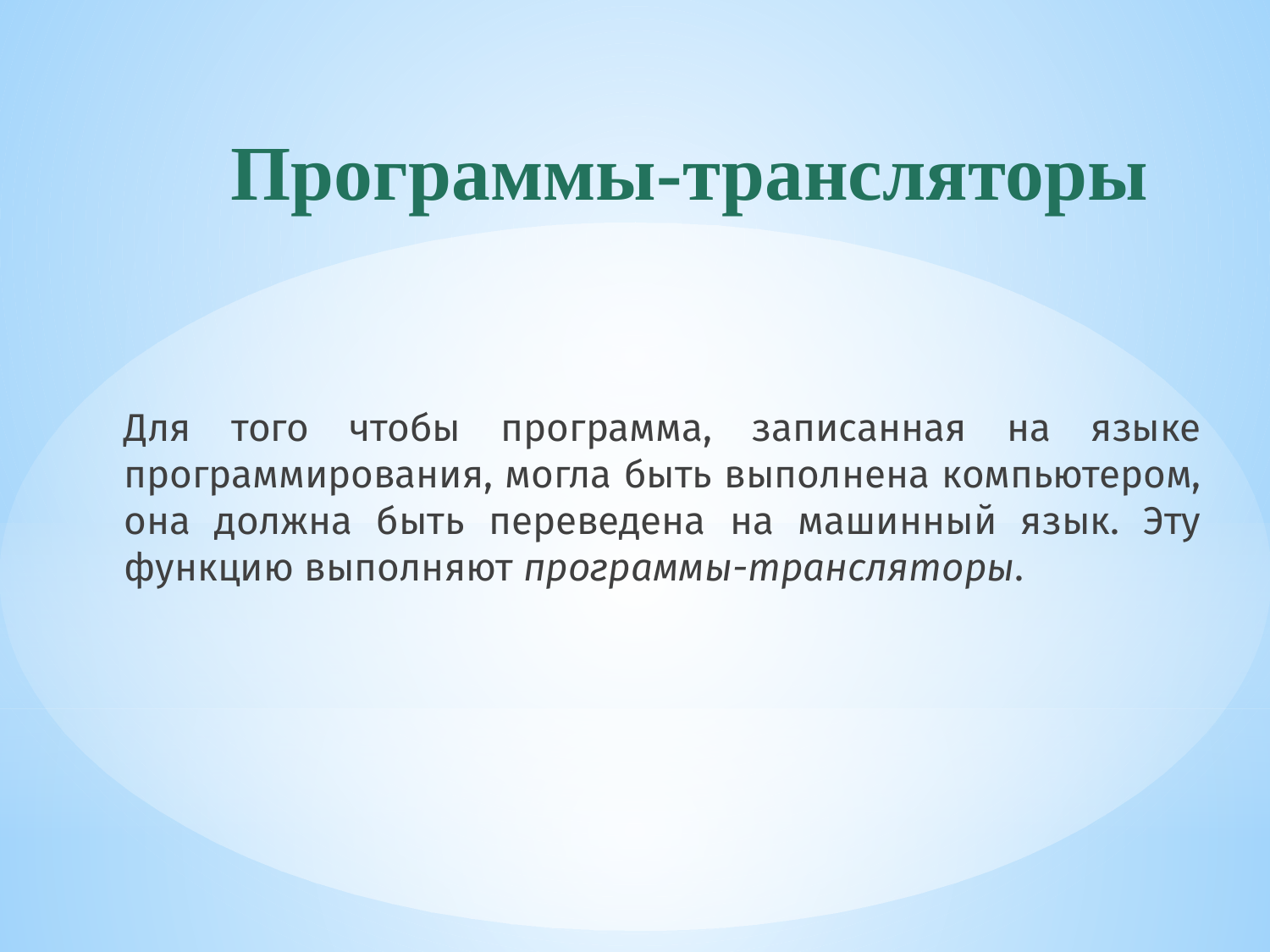

# Программы-трансляторы
Для того чтобы программа, записанная на языке программирования, могла быть выполнена компьютером, она должна быть переведена на машинный язык. Эту функцию выполняют программы-трансляторы.